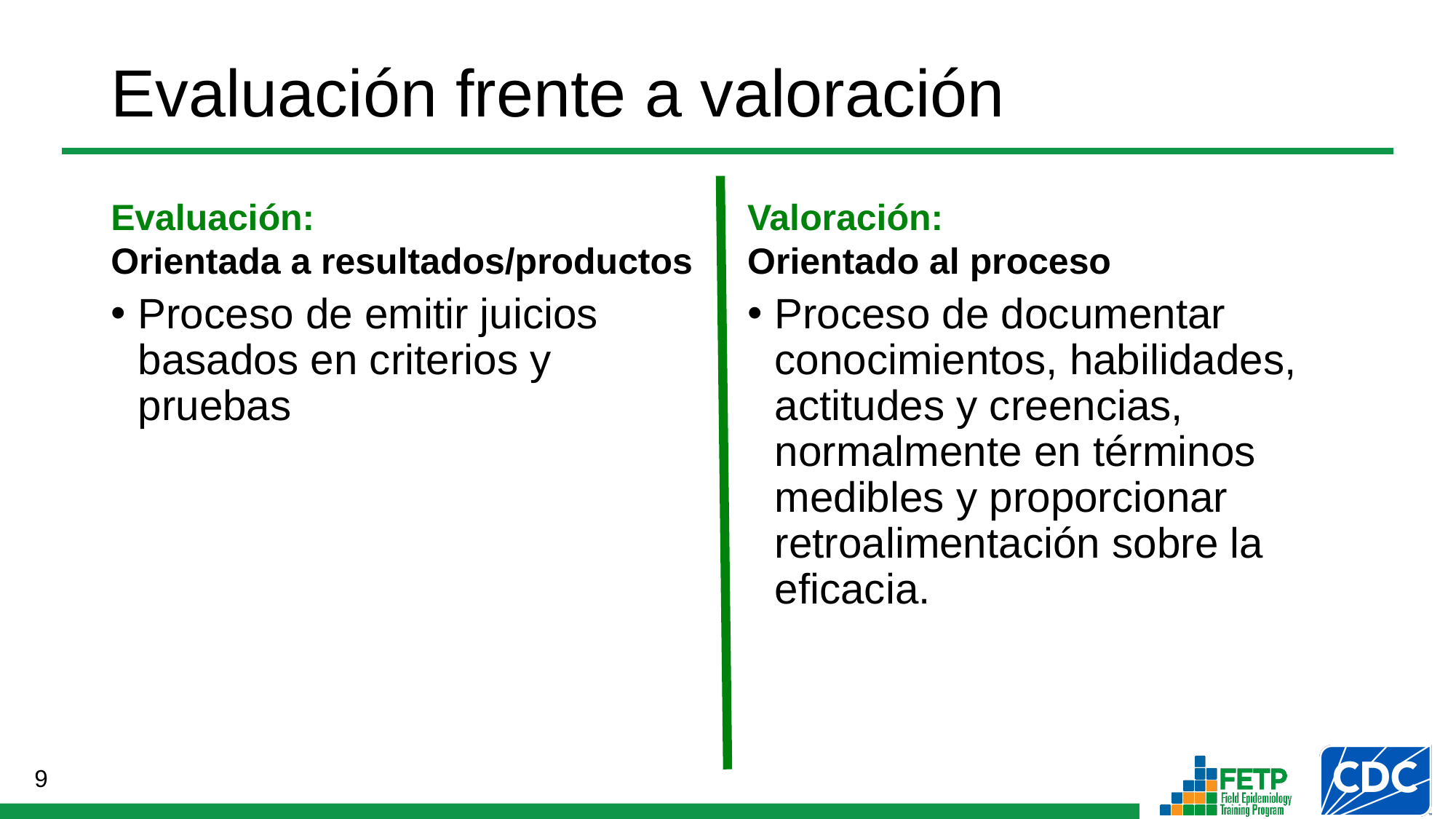

# Evaluación frente a valoración
Evaluación:
Orientada a resultados/productos
Valoración:
Orientado al proceso

Proceso de documentar conocimientos, habilidades, actitudes y creencias, normalmente en términos medibles y proporcionar retroalimentación sobre la eficacia.

Proceso de emitir juicios basados en criterios y pruebas